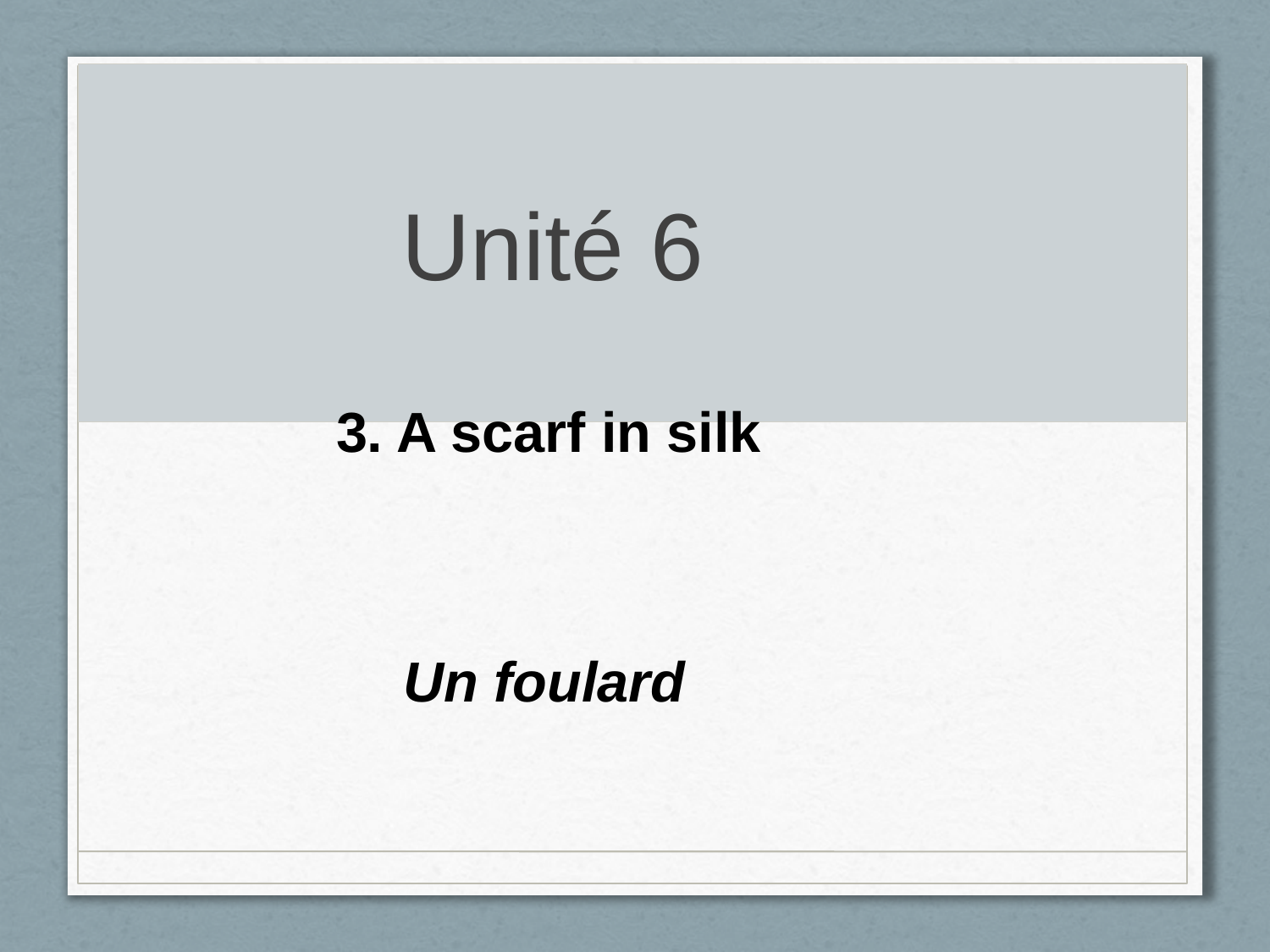

# Unité 6
3. A scarf in silk

Un foulard